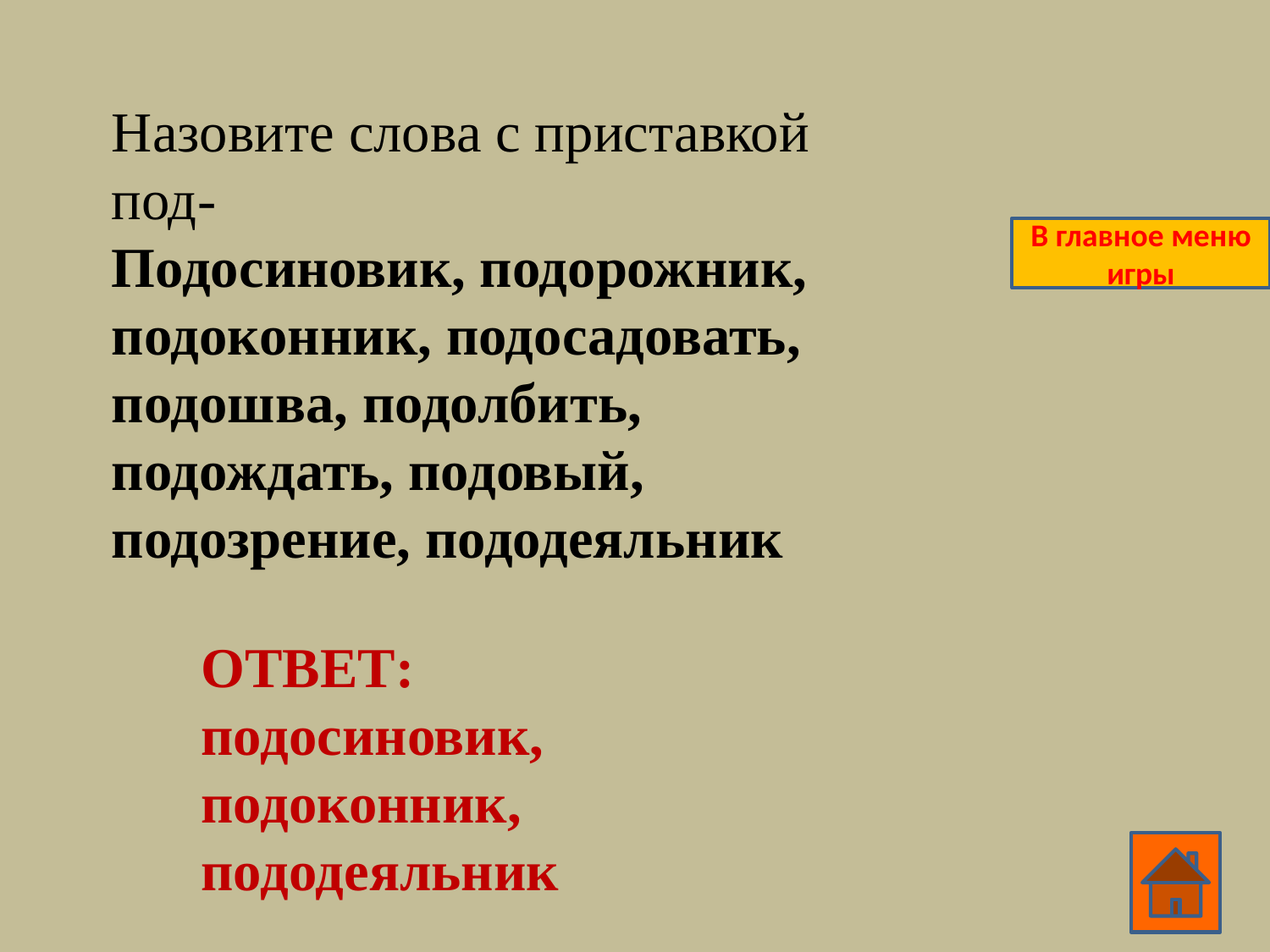

Назовите слова с приставкой под-
Подосиновик, подорожник, подоконник, подосадовать, подошва, подолбить, подождать, подовый, подозрение, пододеяльник
В главное меню игры
ОТВЕТ:
подосиновик, подоконник, пододеяльник